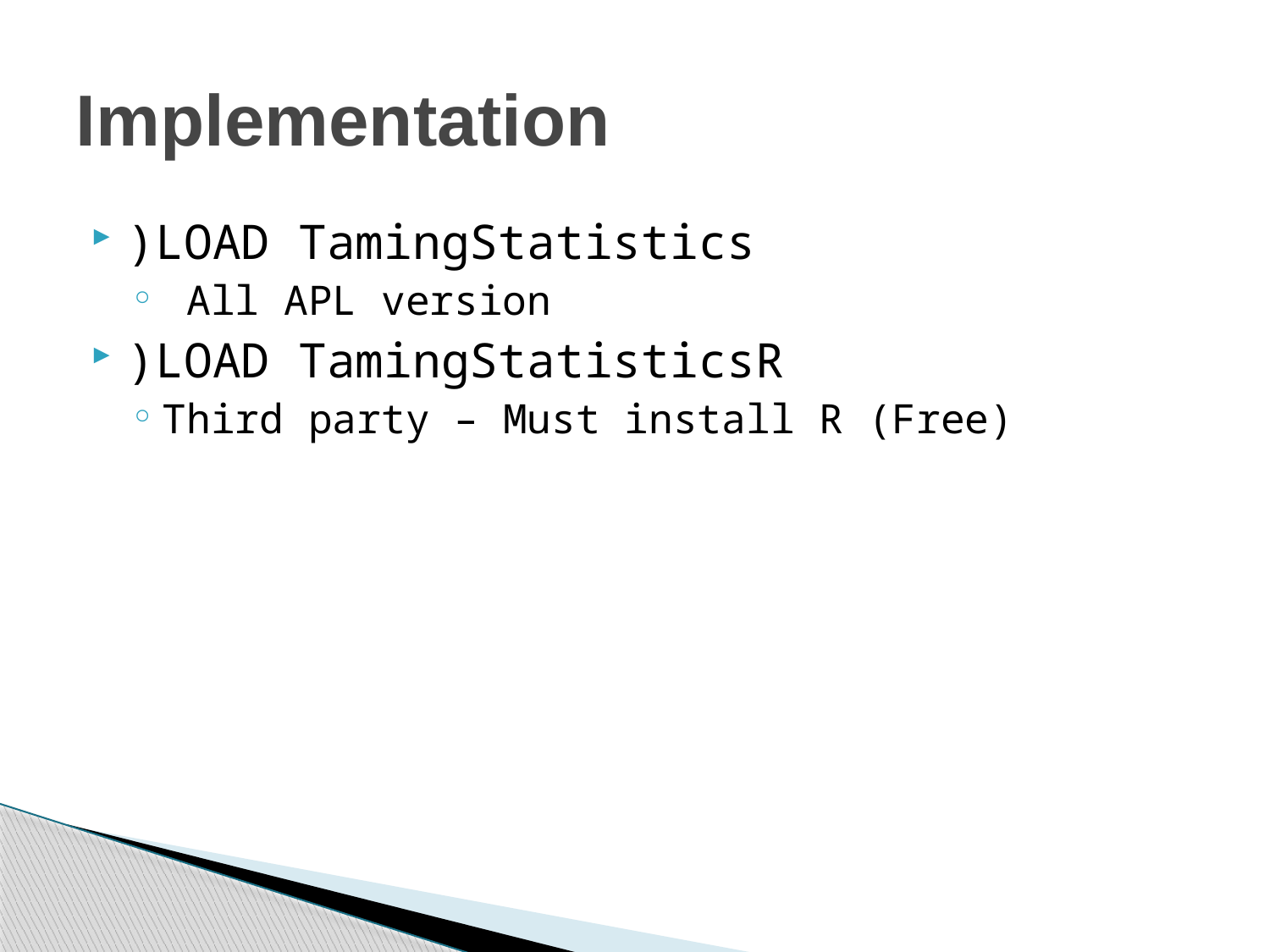

# Implementation
)LOAD TamingStatistics
 All APL version
)LOAD TamingStatisticsR
Third party – Must install R (Free)